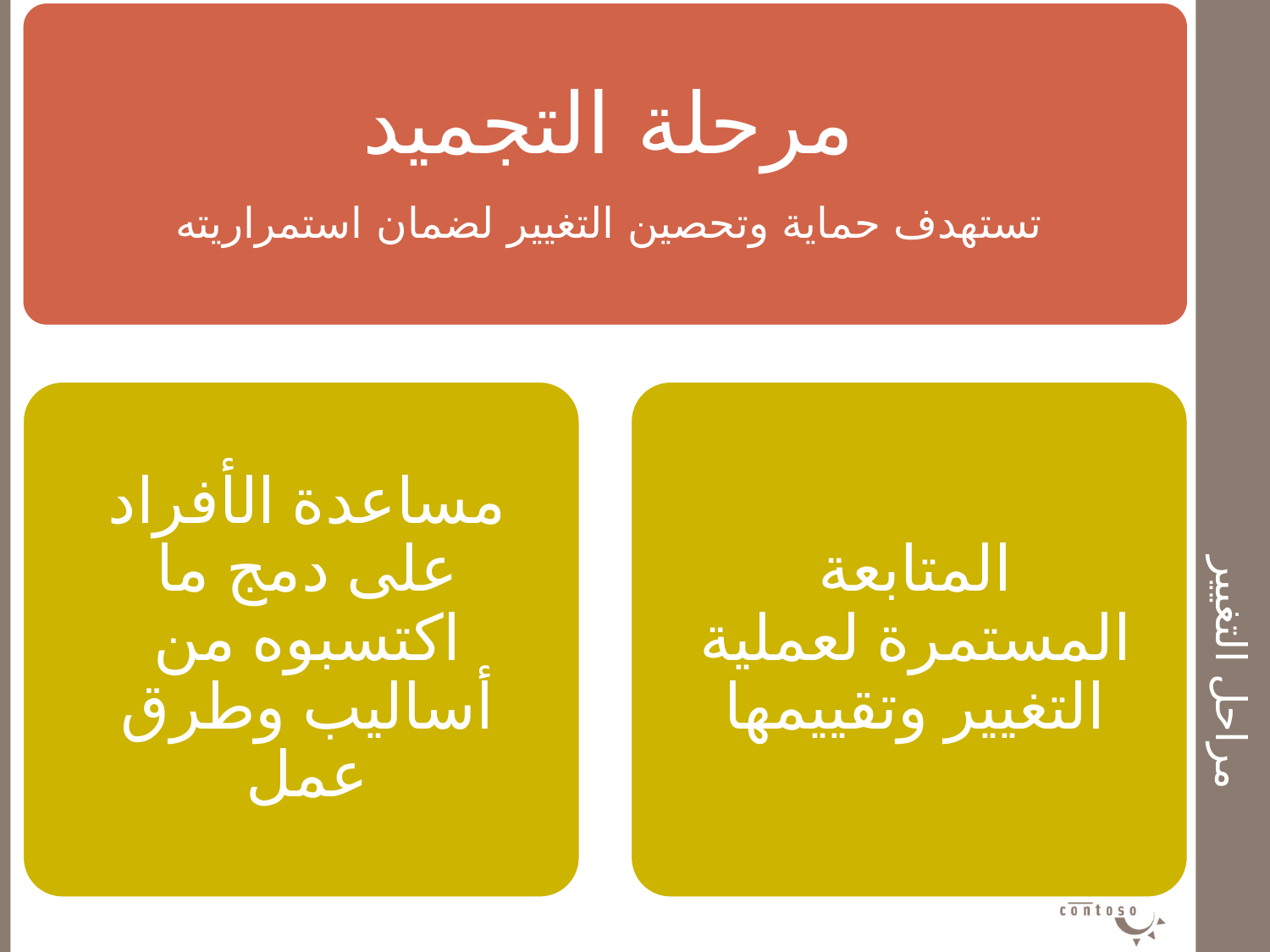

مرحلة التجميد
تستهدف حماية وتحصين التغيير لضمان استمراريته
مساعدة الأفراد على دمج ما اكتسبوه من أساليب وطرق عمل
المتابعة المستمرة لعملية التغيير وتقييمها
# مراحل التغيير